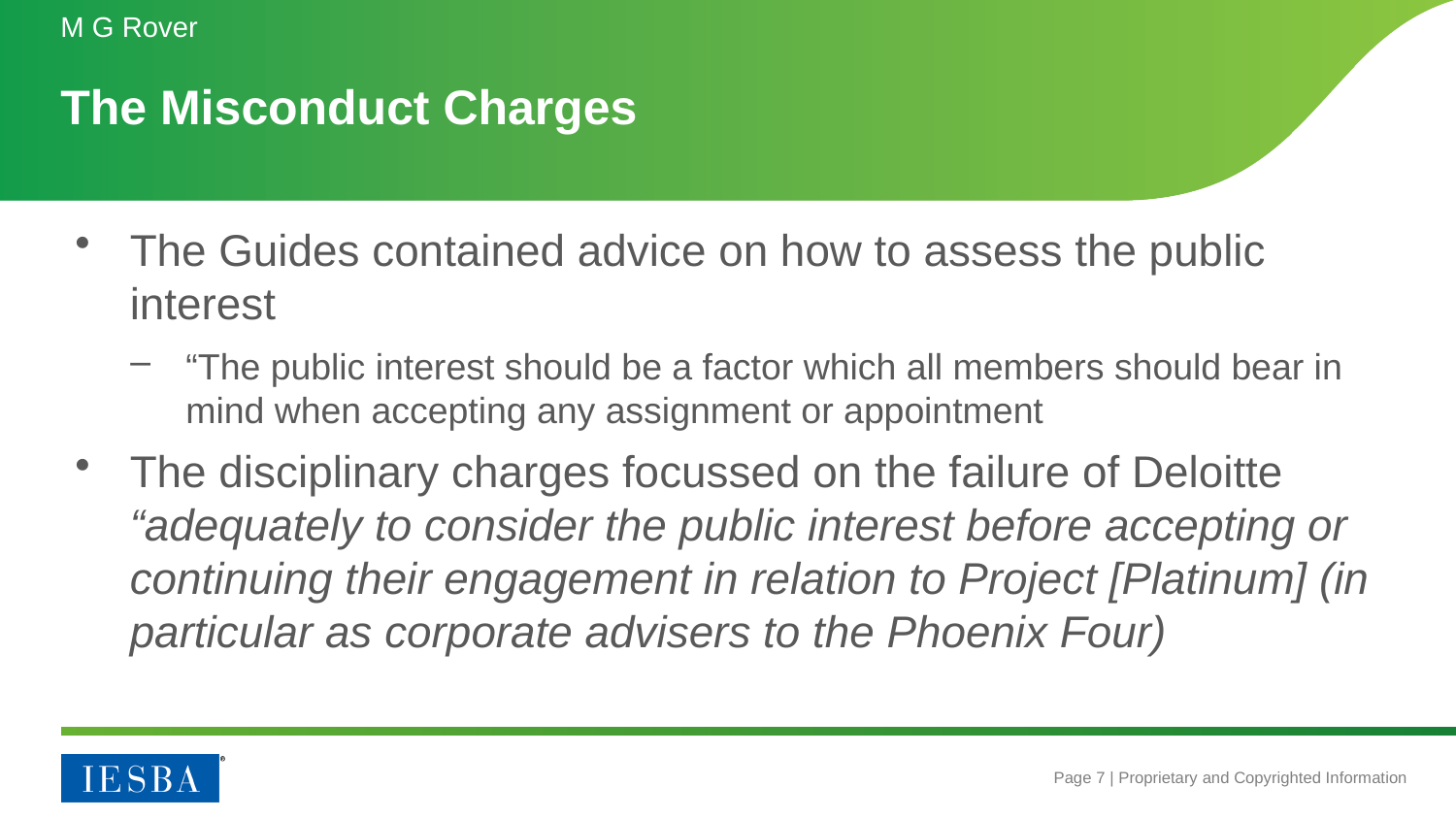

M G Rover
# The Misconduct Charges
The Guides contained advice on how to assess the public interest
“The public interest should be a factor which all members should bear in mind when accepting any assignment or appointment
The disciplinary charges focussed on the failure of Deloitte “adequately to consider the public interest before accepting or continuing their engagement in relation to Project [Platinum] (in particular as corporate advisers to the Phoenix Four)